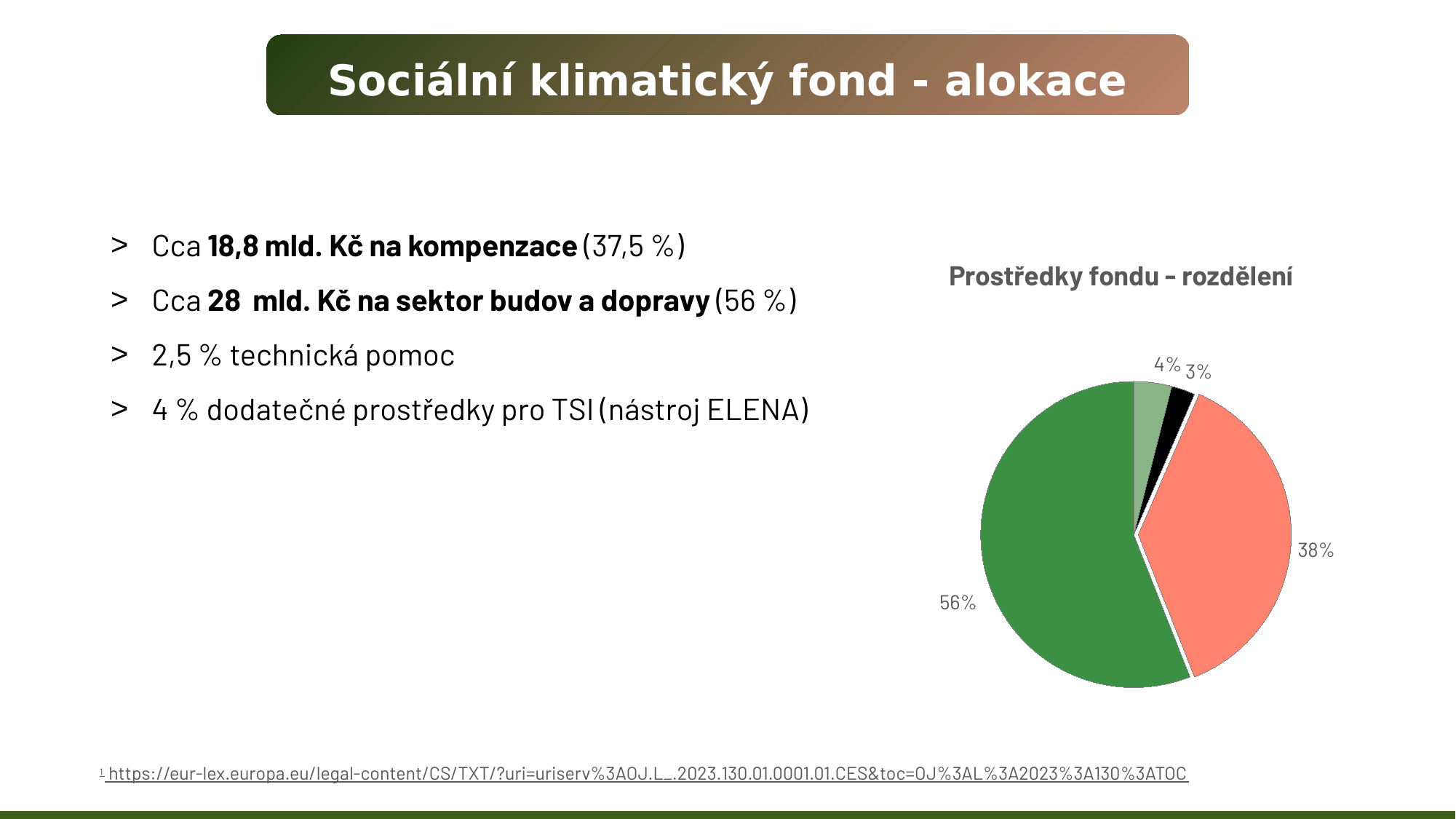

Sociální klimatický fond - alokace

Cca 18,8 mld. Kč na kompenzace (37,5 %)
Cca 28  mld. Kč na sektor budov a dopravy (56 %)
2,5 % technická pomoc
4 % dodatečné prostředky pro TSI (nástroj ELENA)

### Chart: Prostředky fondu - rozdělení

| Category | Alokace |
|---|---|
| 1. čtvrt. | 2.0 |
| 2. čtvrt. | 1.25 |
| 3. čtvrt. | 18.75 |
| 4. čtvrt. | 28.0 |
1  https://eur-lex.europa.eu/legal-content/CS/TXT/?uri=uriserv%3AOJ.L_.2023.130.01.0001.01.CES&toc=OJ%3AL%3A2023%3A130%3ATOC